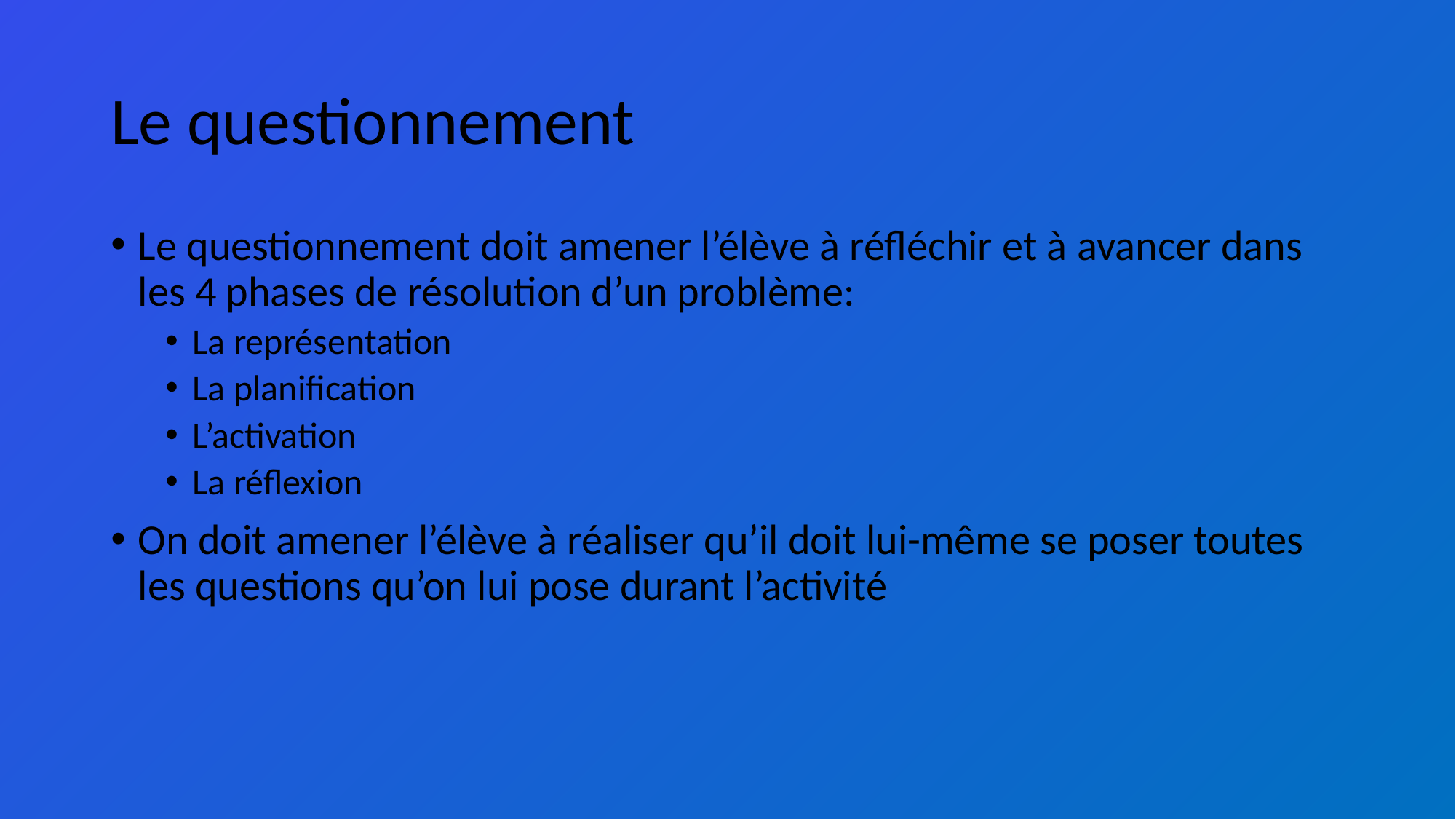

# Le questionnement
Le questionnement doit amener l’élève à réfléchir et à avancer dans les 4 phases de résolution d’un problème:
La représentation
La planification
L’activation
La réflexion
On doit amener l’élève à réaliser qu’il doit lui-même se poser toutes les questions qu’on lui pose durant l’activité